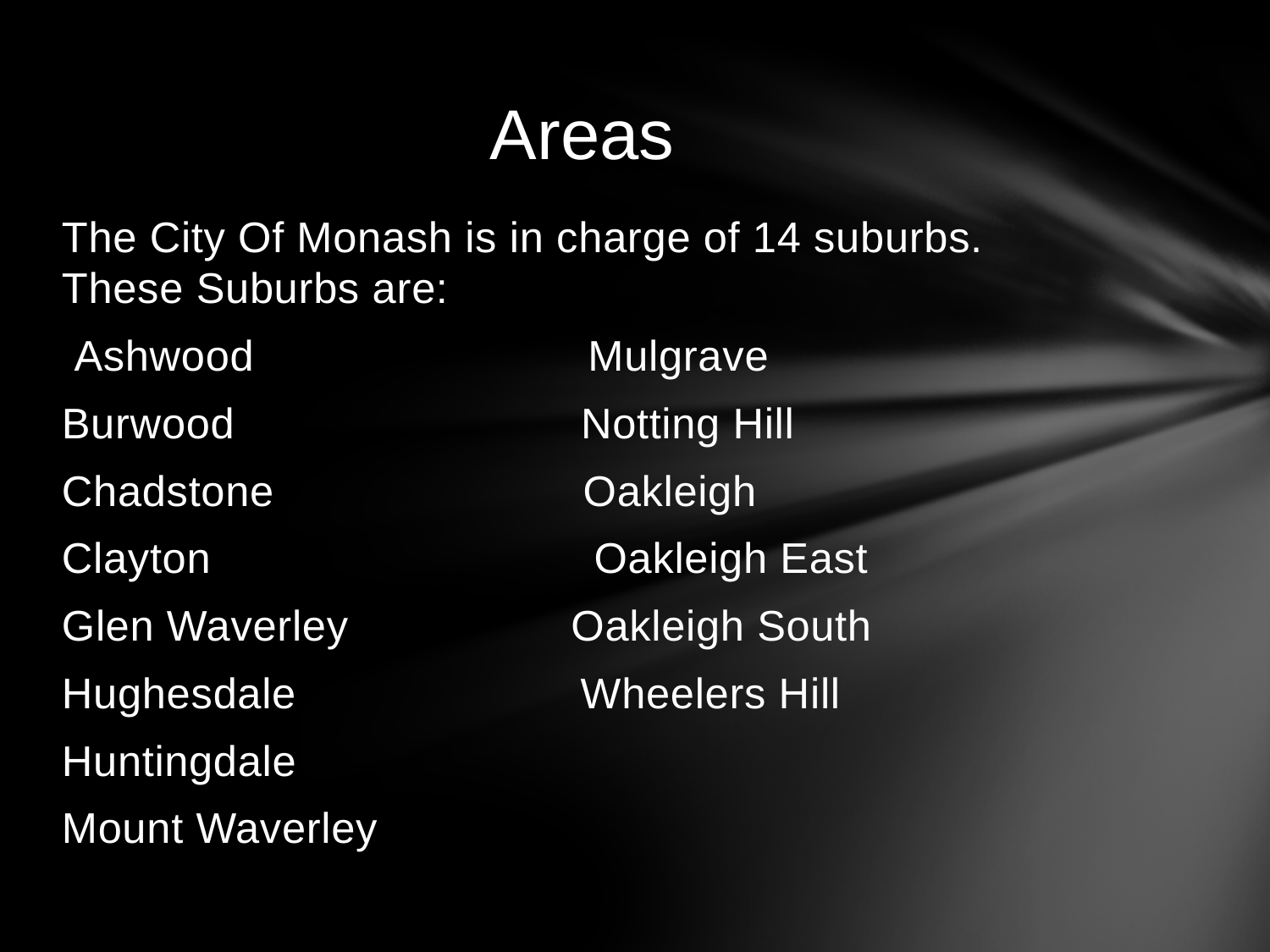

# Areas
The City Of Monash is in charge of 14 suburbs. These Suburbs are:
 Ashwood                           Mulgrave
Burwood                            Notting Hill
Chadstone                         Oakleigh
Clayton                               Oakleigh East
Glen Waverley                  Oakleigh South
Hughesdale                       Wheelers Hill
Huntingdale
Mount Waverley